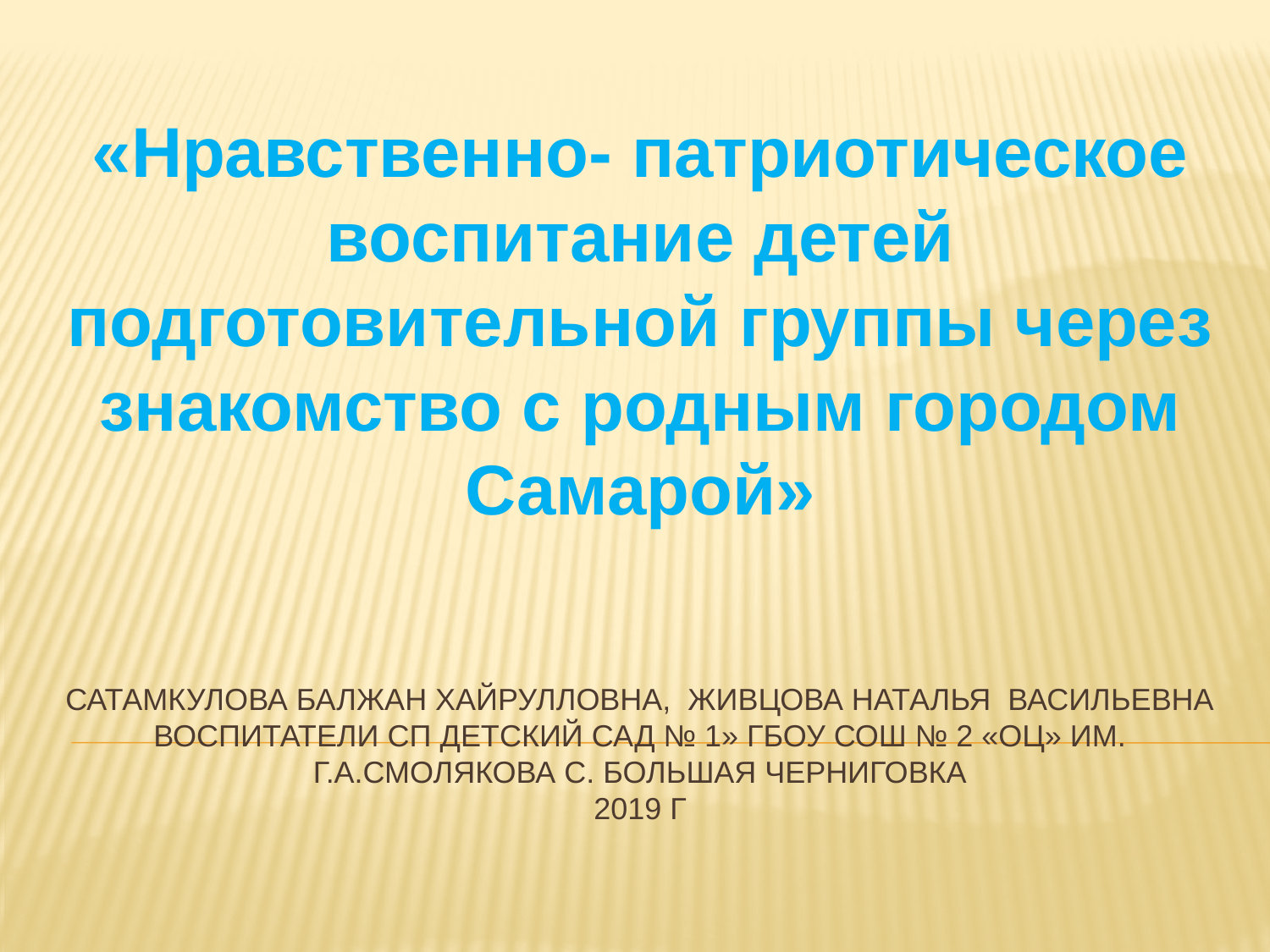

«Нравственно- патриотическое воспитание детей подготовительной группы через знакомство с родным городом Самарой»

# Сатамкулова Балжан Хайрулловна,  Живцова Наталья  Васильевна Воспитатели СП Детский сад № 1» ГБОУ СОШ № 2 «ОЦ» им. Г.А.Смолякова с. Большая Черниговка 2019 г